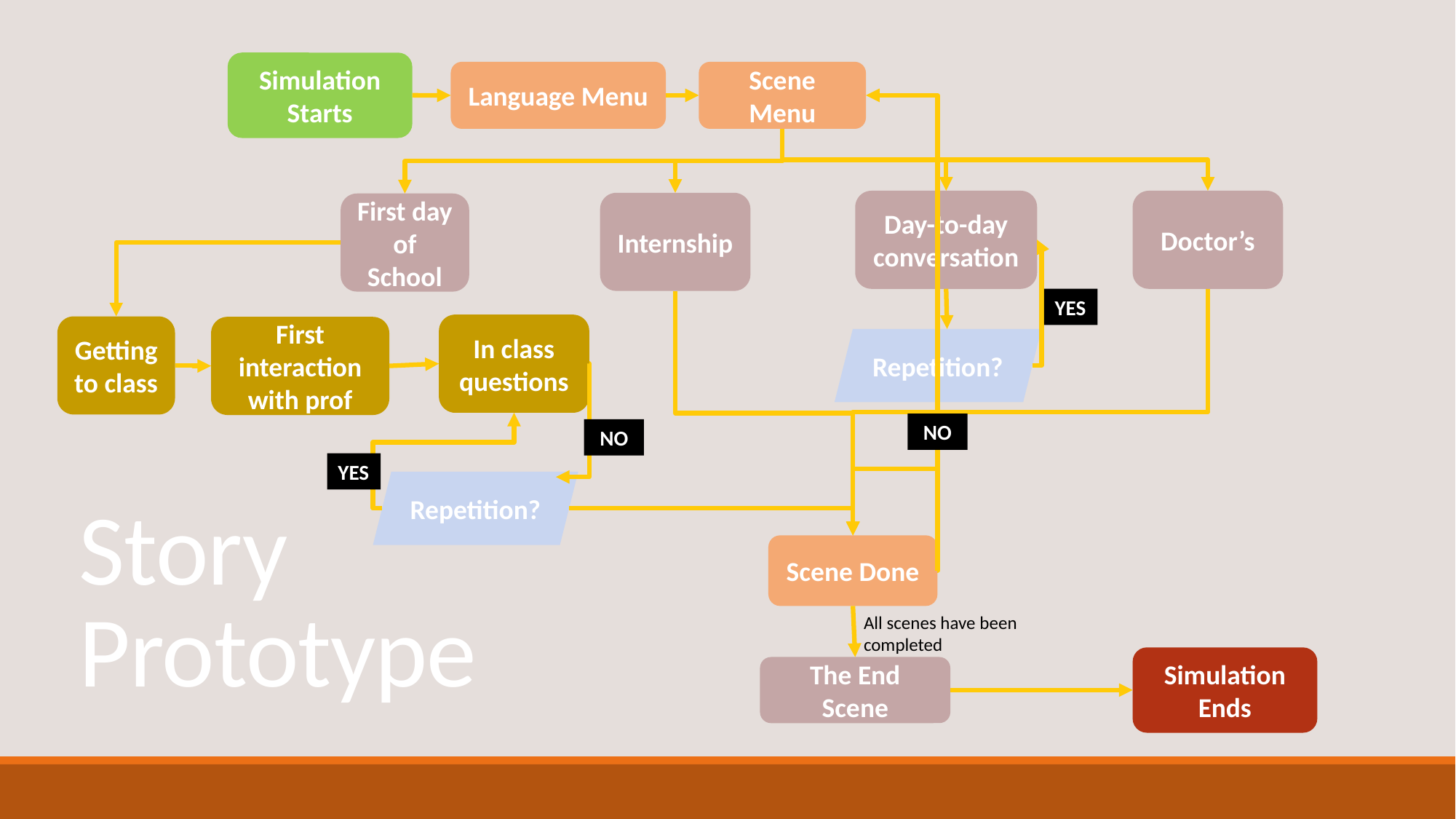

Simulation Starts
Language Menu
Scene Menu
Day-to-day conversation
Doctor’s
Internship
First day of School
YES
In class questions
Getting to class
First interaction with prof
Repetition?
NO
NO
YES
Repetition?
Scene Done
# Story Prototype
All scenes have been completed
Simulation Ends
The End Scene